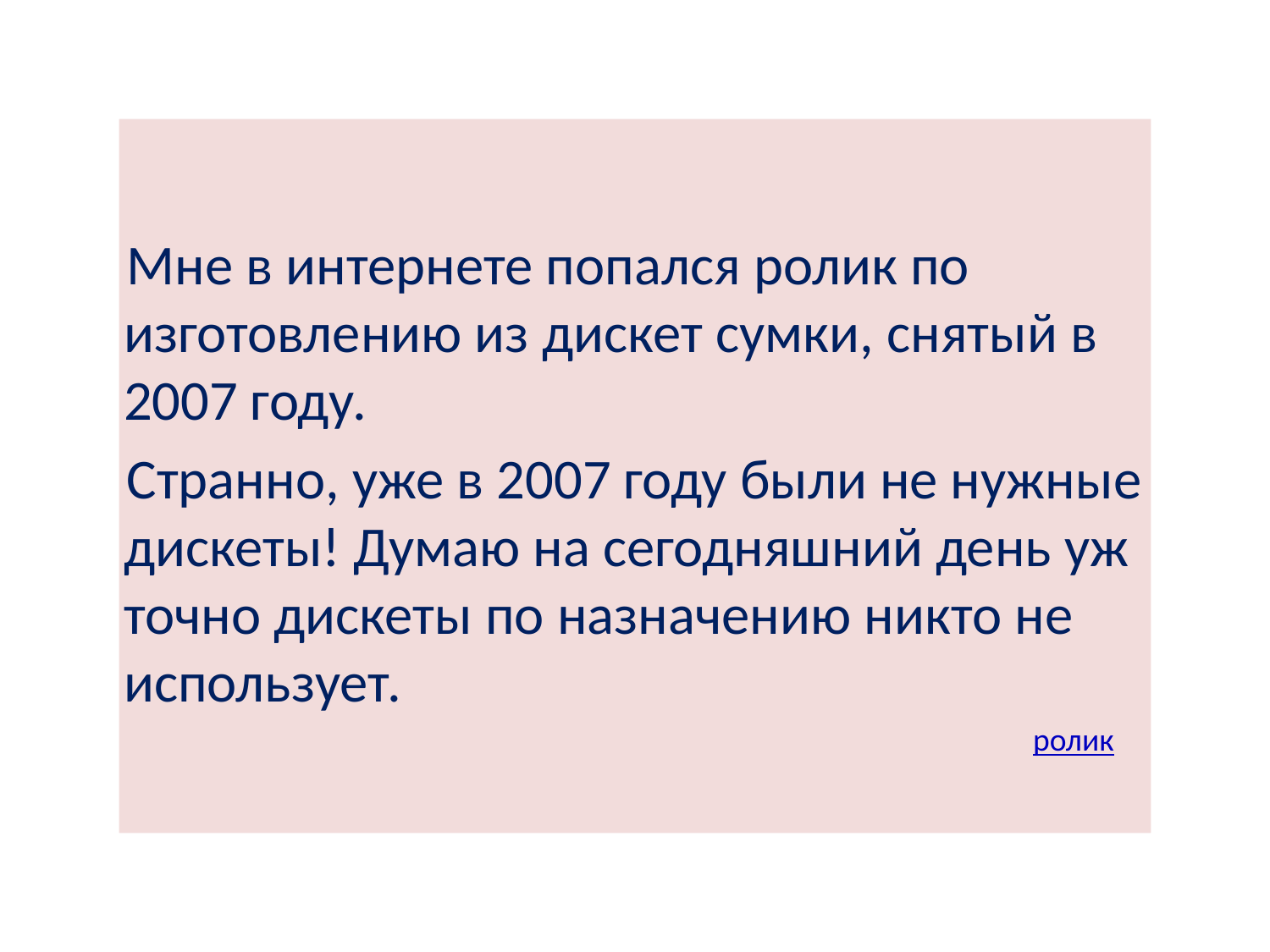

Мне в интернете попался ролик по изготовлению из дискет сумки, снятый в 2007 году.
    Странно, уже в 2007 году были не нужные дискеты! Думаю на сегодняшний день уж точно дискеты по назначению никто не использует.
                                                                                                                                     ролик